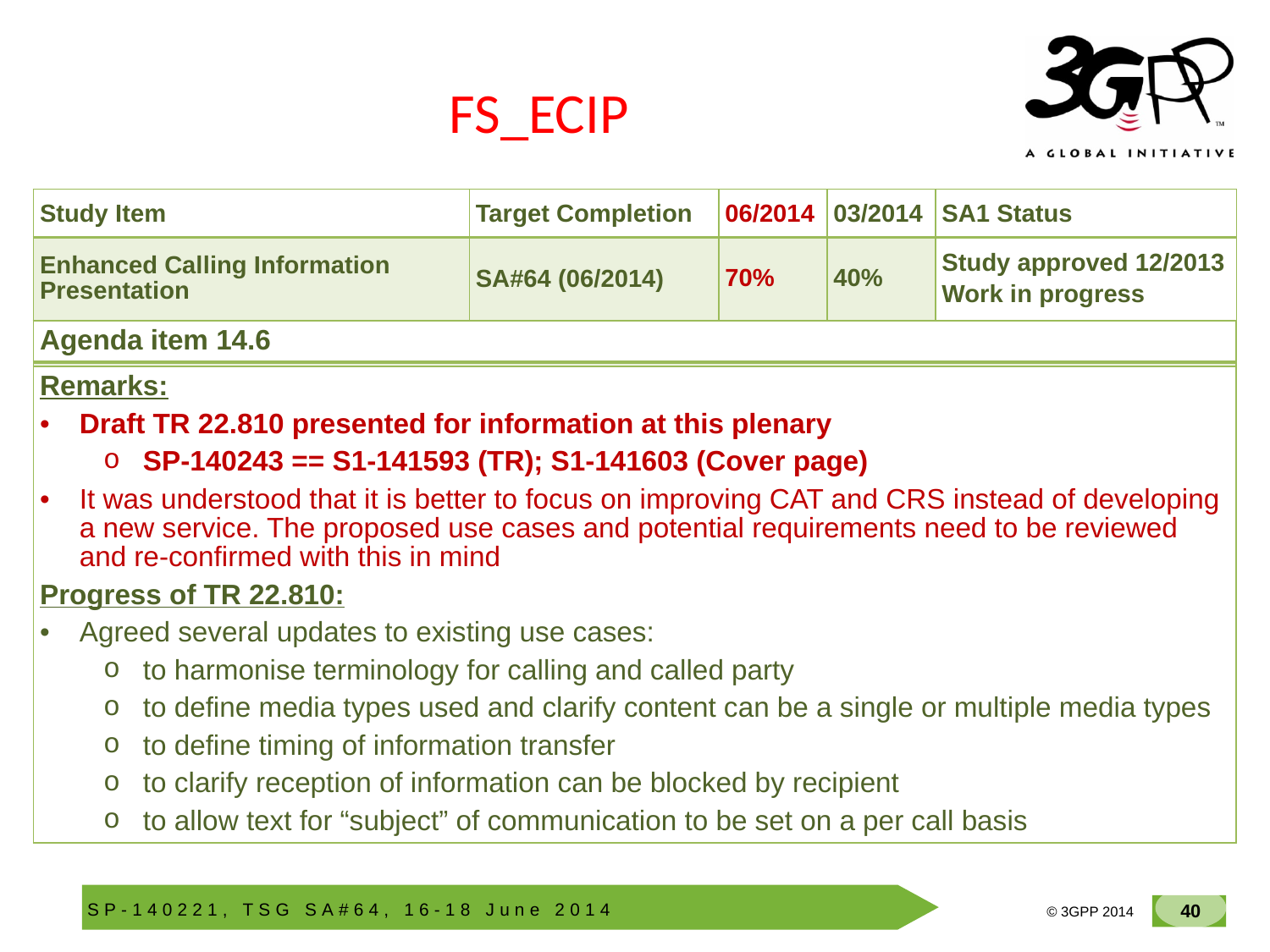

# FS_ECIP
| Study Item | Target Completion | 06/2014 | 03/2014 | SA1 Status |
| --- | --- | --- | --- | --- |
| Enhanced Calling Information Presentation | SA#64 (06/2014) | 70% | 40% | Study approved 12/2013 Work in progress |
| Agenda item 14.6 |
| --- |
|  |
| Remarks: Draft TR 22.810 presented for information at this plenary SP-140243 == S1-141593 (TR); S1-141603 (Cover page) It was understood that it is better to focus on improving CAT and CRS instead of developing a new service. The proposed use cases and potential requirements need to be reviewed and re-confirmed with this in mind Progress of TR 22.810: Agreed several updates to existing use cases: to harmonise terminology for calling and called party to define media types used and clarify content can be a single or multiple media types to define timing of information transfer to clarify reception of information can be blocked by recipient to allow text for “subject” of communication to be set on a per call basis |